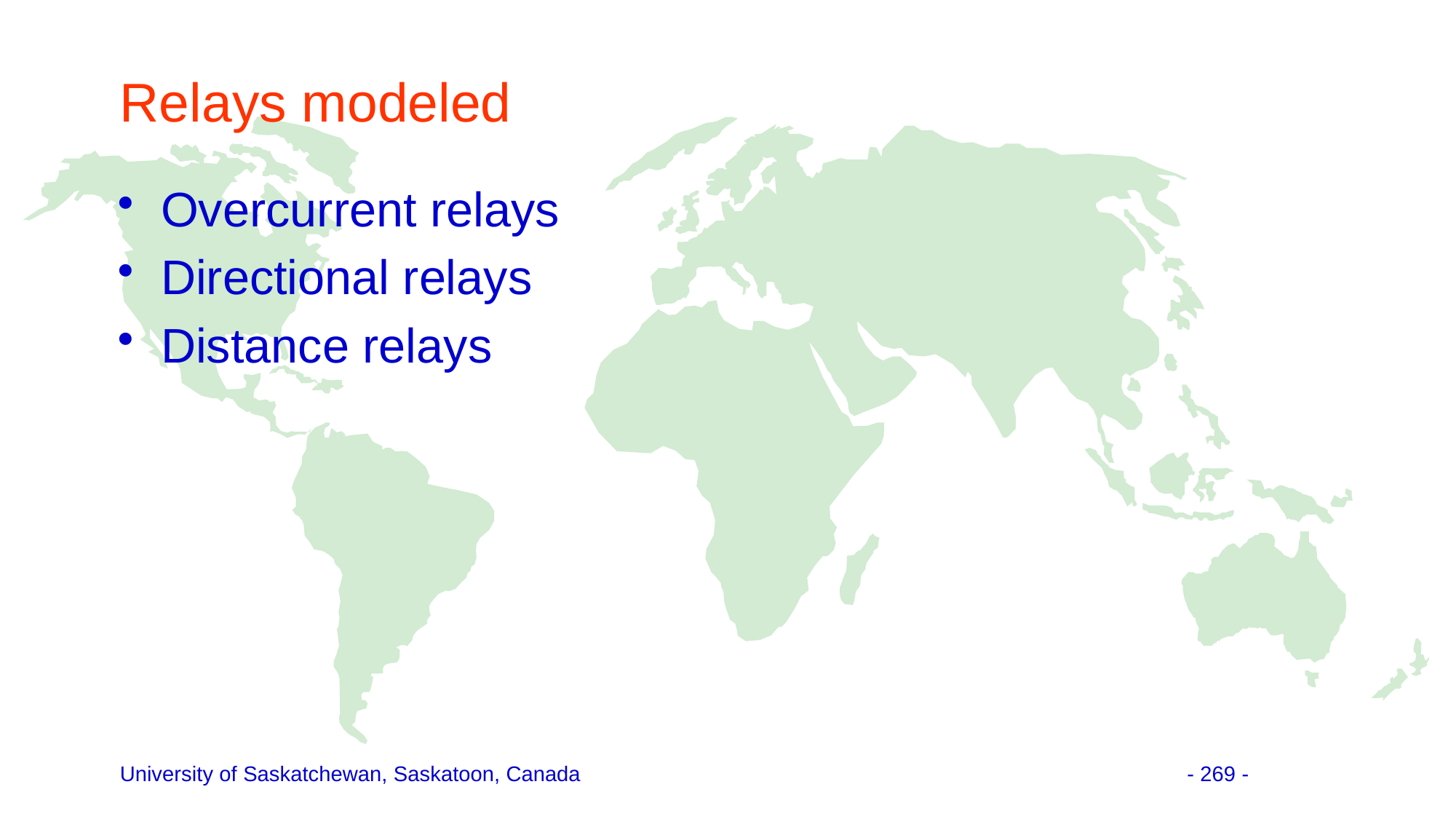

# Relays modeled
Overcurrent relays
Directional relays
Distance relays